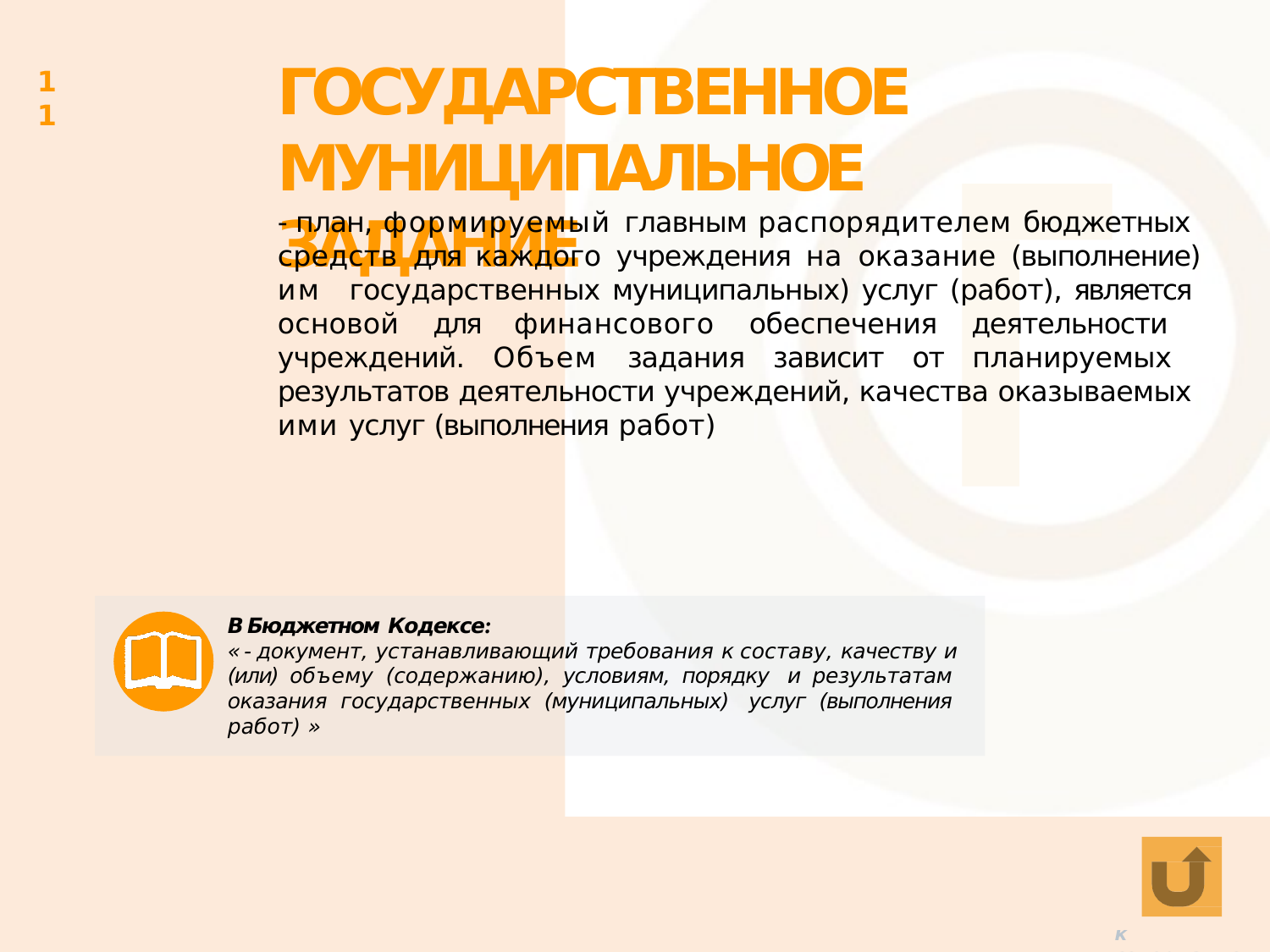

# ГОСУДАРСТВЕННОЕ
МУНИЦИПАЛЬНОЕ ЗАДАНИЕ
11

- план, формируемый главным распорядителем бюджетных  средств для каждого учреждения на оказание (выполнение) им  государственных муниципальных) услуг (работ), является  основой для финансового обеспечения деятельности  учреждений. Объем задания зависит от планируемых  результатов деятельности учреждений, качества оказываемых  ими услуг (выполнения работ)

В Бюджетном Кодексе:
« - документ, устанавливающий требования к составу, качеству и  (или) объему (содержанию), условиям, порядку и результатам  оказания государственных (муниципальных) услуг (выполнения  работ) »

к содержанию